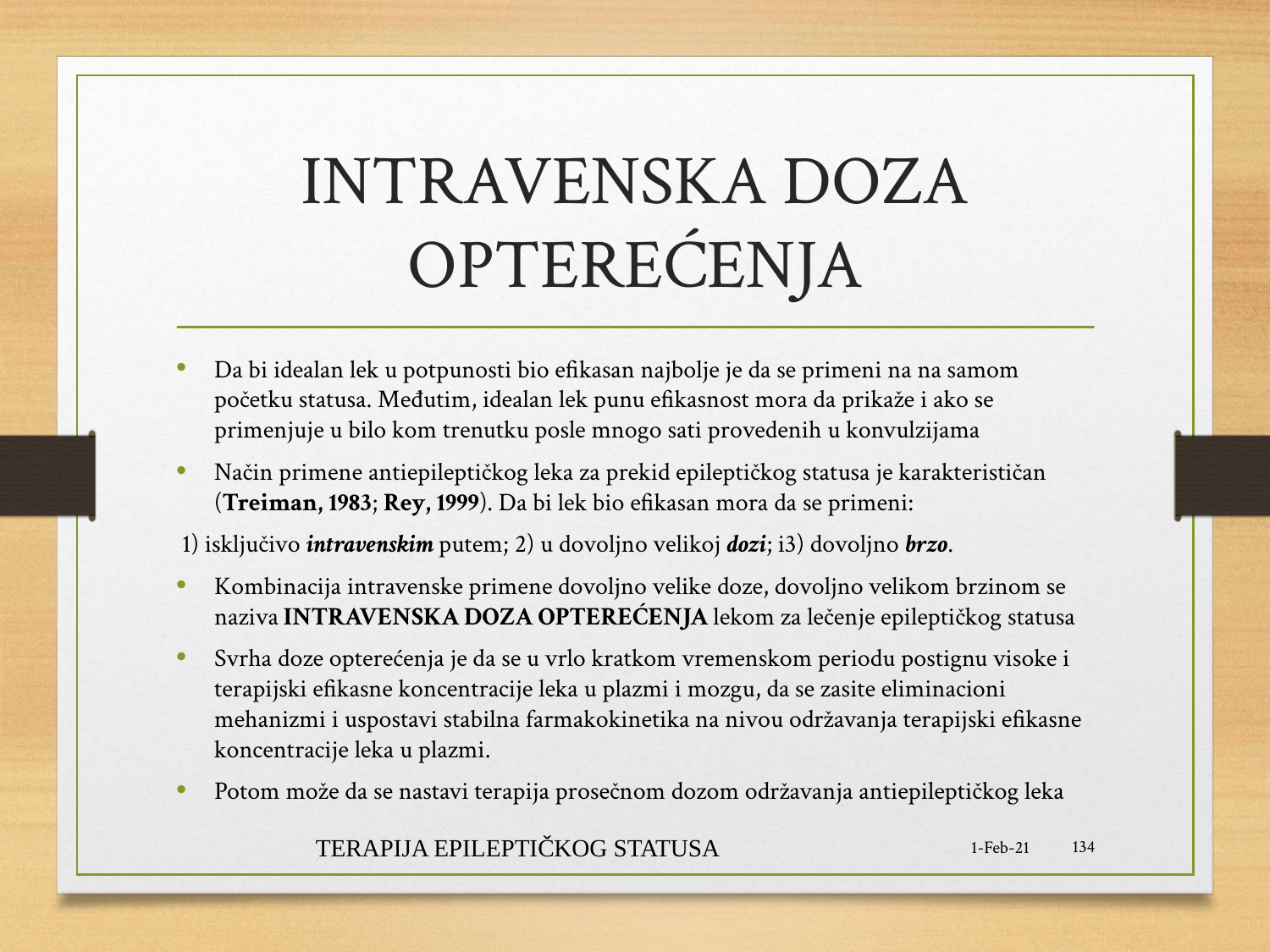

# INTRAVENSKA DOZA OPTEREĆENJA
Da bi idealan lek u potpunosti bio efikasan najbolje je da se primeni na na samom početku statusa. Međutim, idealan lek punu efikasnost mora da prikaže i ako se primenjuje u bilo kom trenutku posle mnogo sati provedenih u konvulzijama
Način primene antiepileptičkog leka za prekid epileptičkog statusa je karakterističan (Treiman, 1983; Rey, 1999). Da bi lek bio efikasan mora da se primeni:
 1) isključivo intravenskim putem; 2) u dovoljno velikoj dozi; i3) dovoljno brzo.
Kombinacija intravenske primene dovoljno velike doze, dovoljno velikom brzinom se naziva INTRAVENSKA DOZA OPTEREĆENJA lekom za lečenje epileptičkog statusa
Svrha doze opterećenja je da se u vrlo kratkom vremenskom periodu postignu visoke i terapijski efikasne koncentracije leka u plazmi i mozgu, da se zasite eliminacioni mehanizmi i uspostavi stabilna farmakokinetika na nivou održavanja terapijski efikasne koncentracije leka u plazmi.
Potom može da se nastavi terapija prosečnom dozom održavanja antiepileptičkog leka
TERAPIJA EPILEPTIČKOG STATUSA
1-Feb-21
134